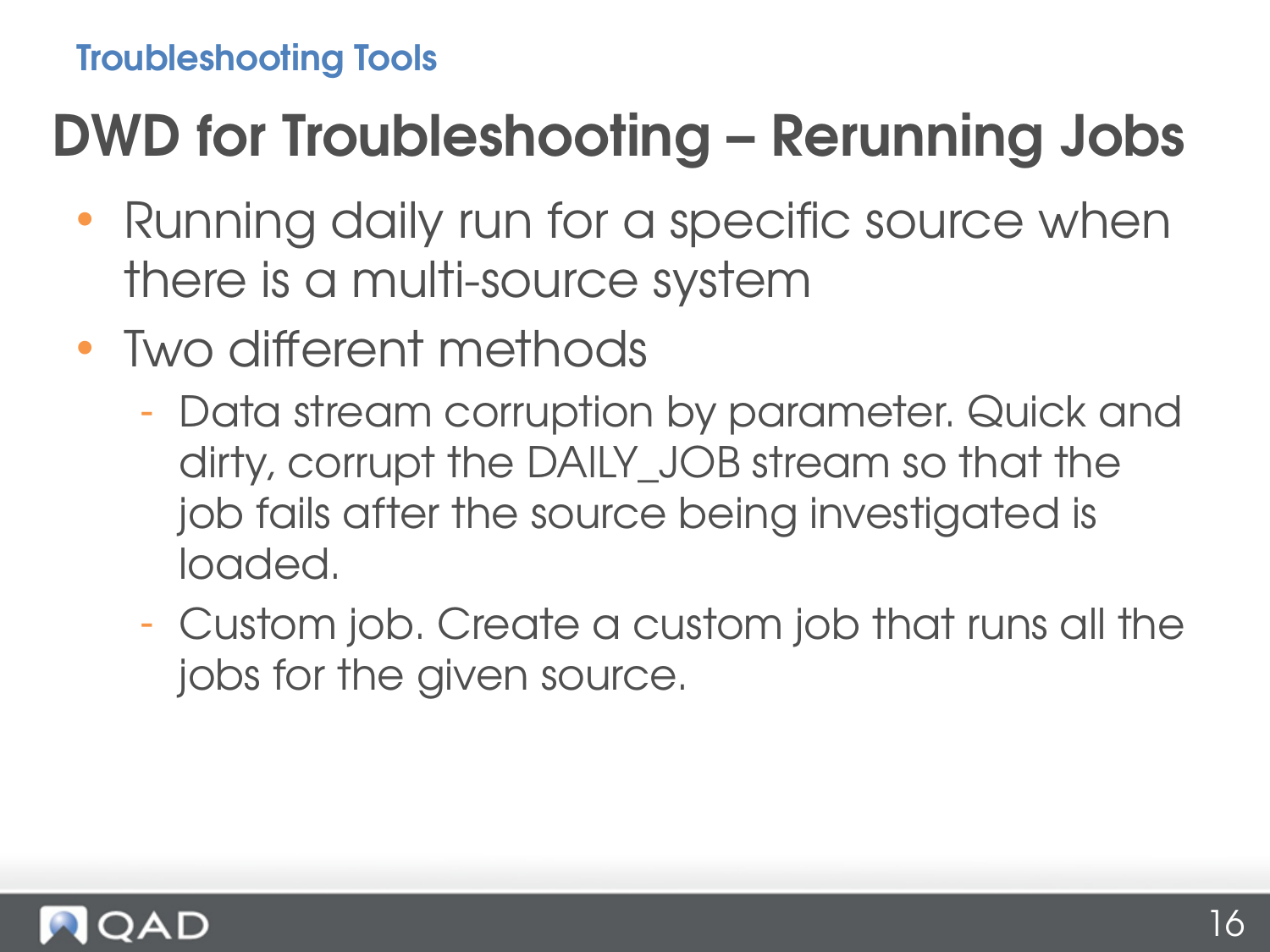

Troubleshooting Tools
# DWD for Troubleshooting – Rerunning Jobs
Running daily run for a specific source when there is a multi-source system
Two different methods
Data stream corruption by parameter. Quick and dirty, corrupt the DAILY_JOB stream so that the job fails after the source being investigated is loaded.
Custom job. Create a custom job that runs all the jobs for the given source.

16